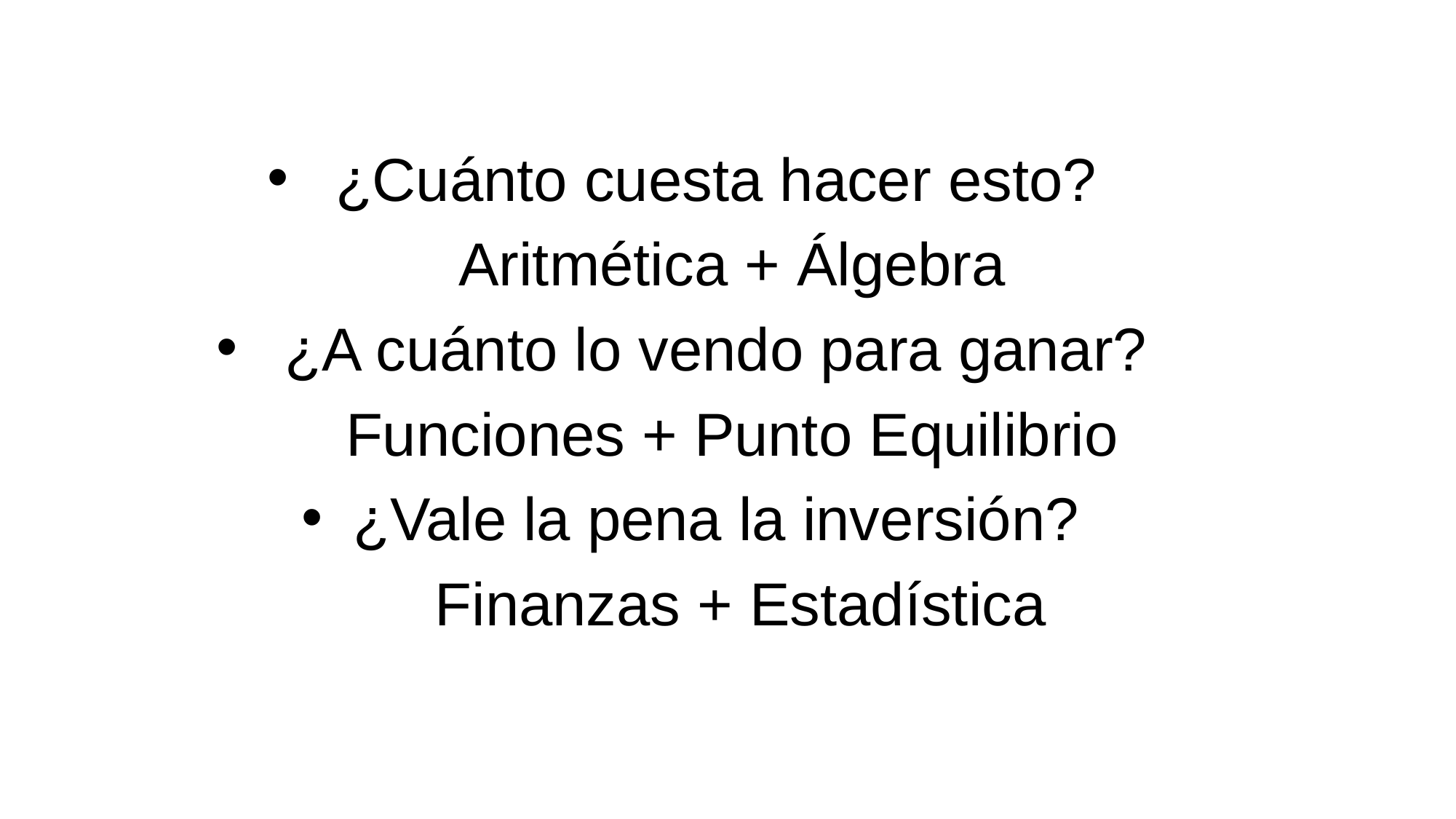

¿Cuánto cuesta hacer esto?
        Aritmética + Álgebra
 ¿A cuánto lo vendo para ganar?
        Funciones + Punto Equilibrio
¿Vale la pena la inversión?
         Finanzas + Estadística